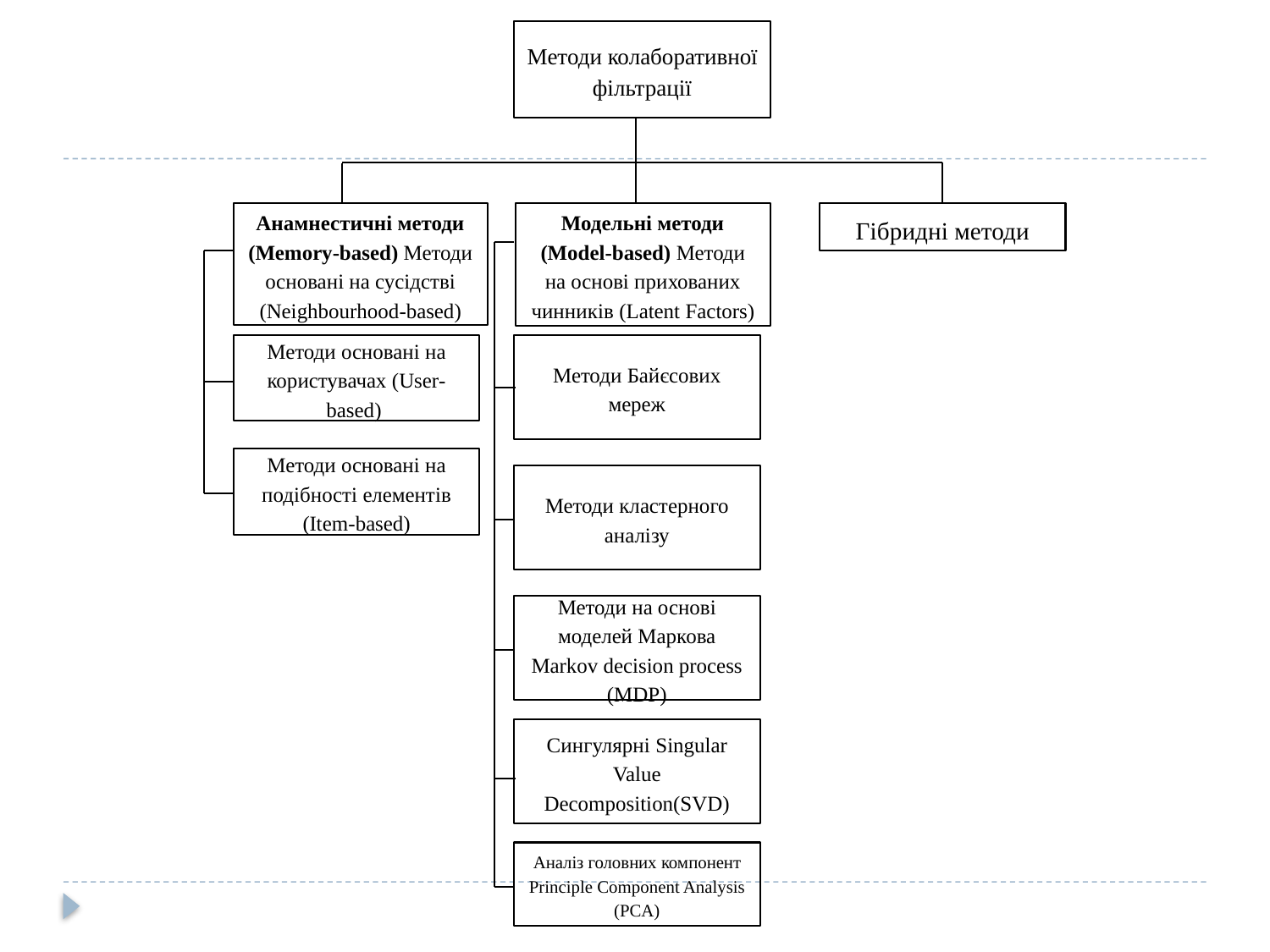

Методи колаборативної фільтрації
Анамнестичні методи (Memory-based) Методи основані на сусідстві (Neighbourhood-based)
Модельні методи (Model-based) Методи на основі прихованих чинників (Latent Factors)

Гібридні методи

Методи основані на користувачах (User-based)
Методи Байєсових мереж
Методи основані на подібності елементів (Item-based)
Методи кластерного аналізу
Методи на основі моделей Маркова Markov decision process (MDP)
Сингулярні Singular Value Decomposition(SVD)
Аналіз головних компонент Principle Component Analysis (PCA)